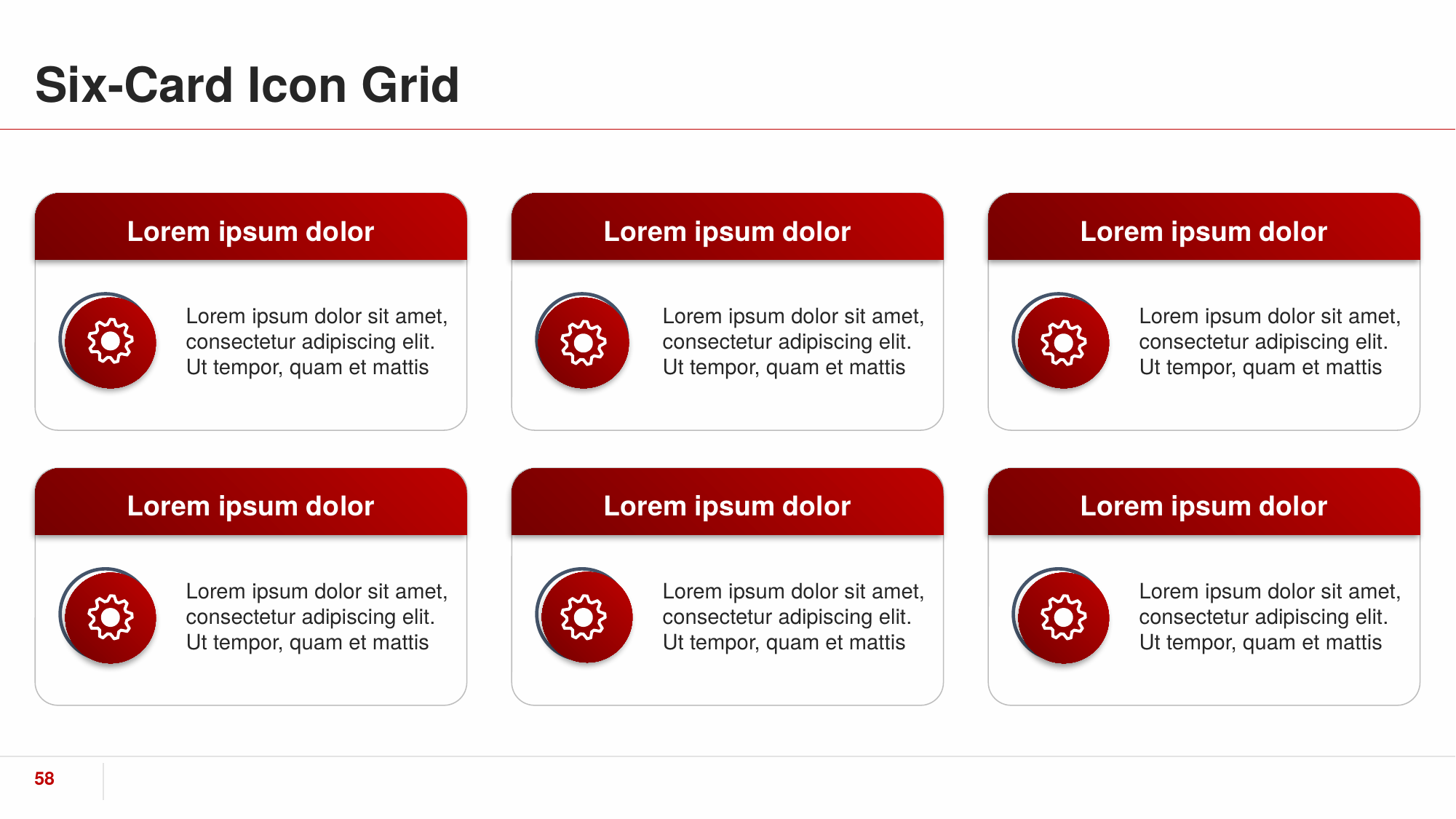

# Six-Card Icon Grid
Lorem ipsum dolor
Lorem ipsum dolor
Lorem ipsum dolor

Lorem ipsum dolor sit amet, consectetur adipiscing elit. Ut tempor, quam et mattis
Lorem ipsum dolor sit amet, consectetur adipiscing elit. Ut tempor, quam et mattis
Lorem ipsum dolor sit amet, consectetur adipiscing elit. Ut tempor, quam et mattis

Lorem ipsum dolor
Lorem ipsum dolor
Lorem ipsum dolor

Lorem ipsum dolor sit amet, consectetur adipiscing elit. Ut tempor, quam et mattis
Lorem ipsum dolor sit amet, consectetur adipiscing elit. Ut tempor, quam et mattis
Lorem ipsum dolor sit amet, consectetur adipiscing elit. Ut tempor, quam et mattis

58